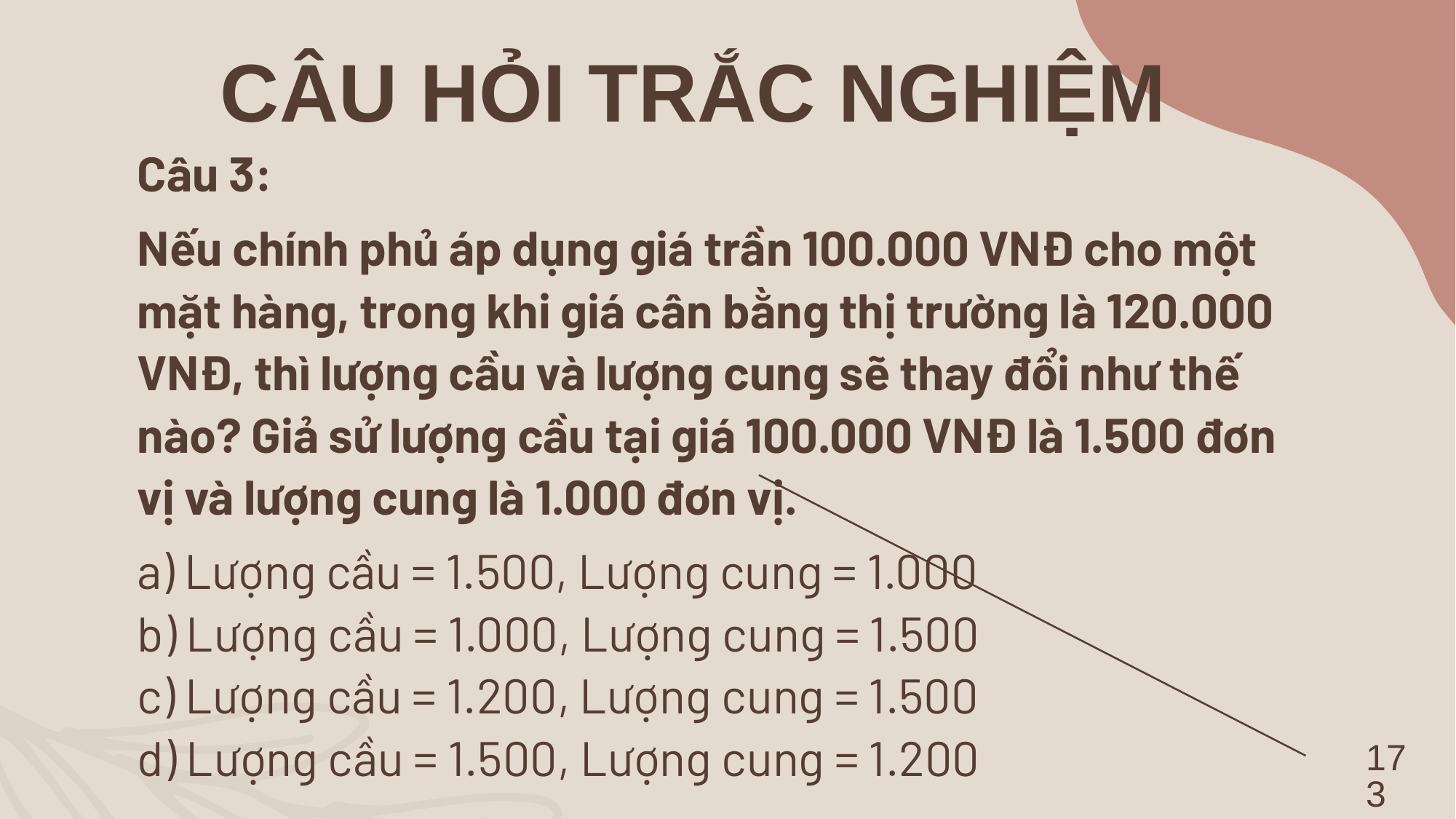

CÂU HỎI TRẮC NGHIỆM
Câu 3:
Nếu chính phủ áp dụng giá trần 100.000 VNĐ cho một mặt hàng, trong khi giá cân bằng thị trường là 120.000 VNĐ, thì lượng cầu và lượng cung sẽ thay đổi như thế nào? Giả sử lượng cầu tại giá 100.000 VNĐ là 1.500 đơn vị và lượng cung là 1.000 đơn vị.
a) Lượng cầu = 1.500, Lượng cung = 1.000
b) Lượng cầu = 1.000, Lượng cung = 1.500
c) Lượng cầu = 1.200, Lượng cung = 1.500
d) Lượng cầu = 1.500, Lượng cung = 1.200
173